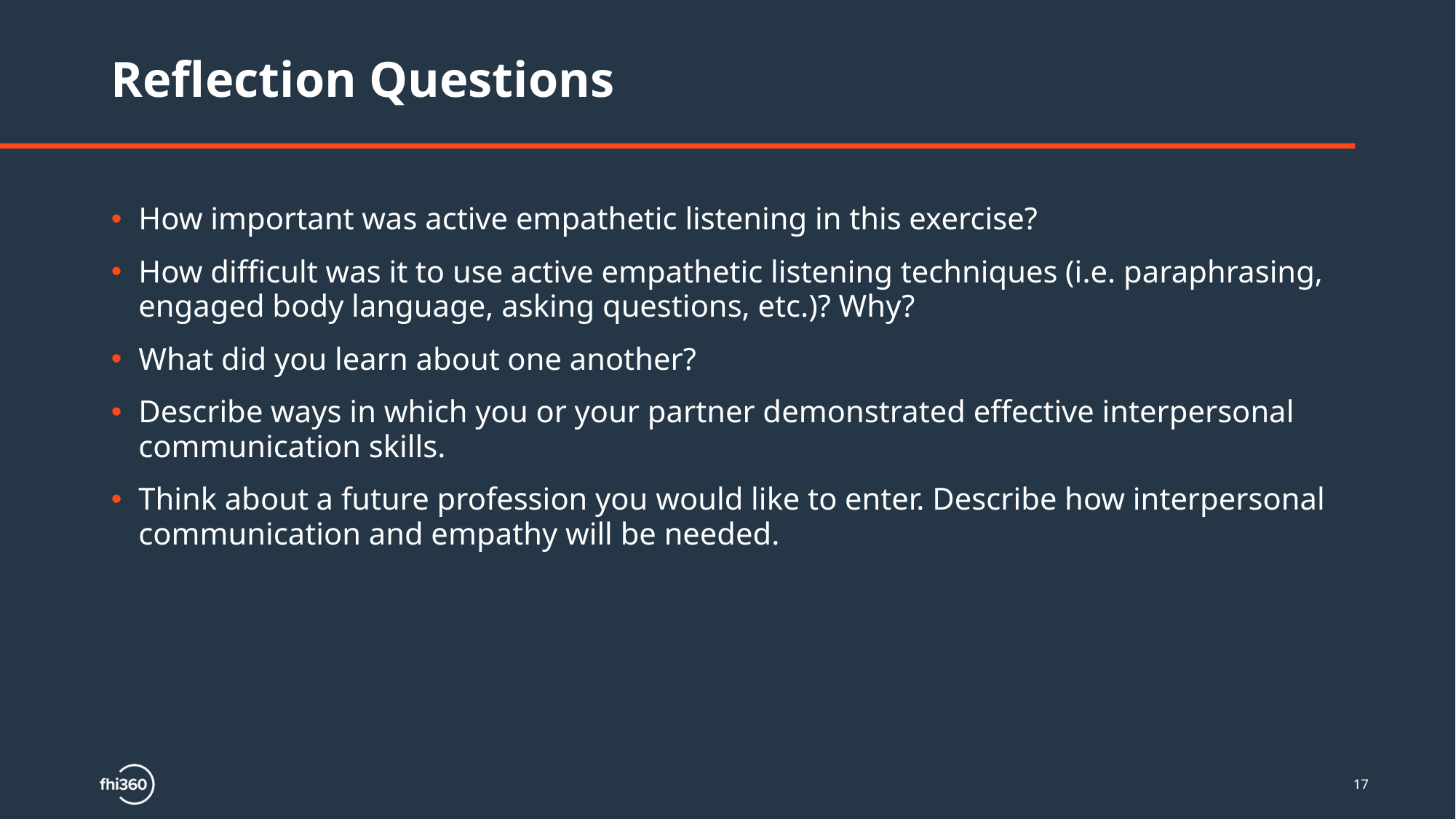

# Reflection Questions
How important was active empathetic listening in this exercise?
How difficult was it to use active empathetic listening techniques (i.e. paraphrasing, engaged body language, asking questions, etc.)? Why?
What did you learn about one another?
Describe ways in which you or your partner demonstrated effective interpersonal communication skills.
Think about a future profession you would like to enter. Describe how interpersonal communication and empathy will be needed.